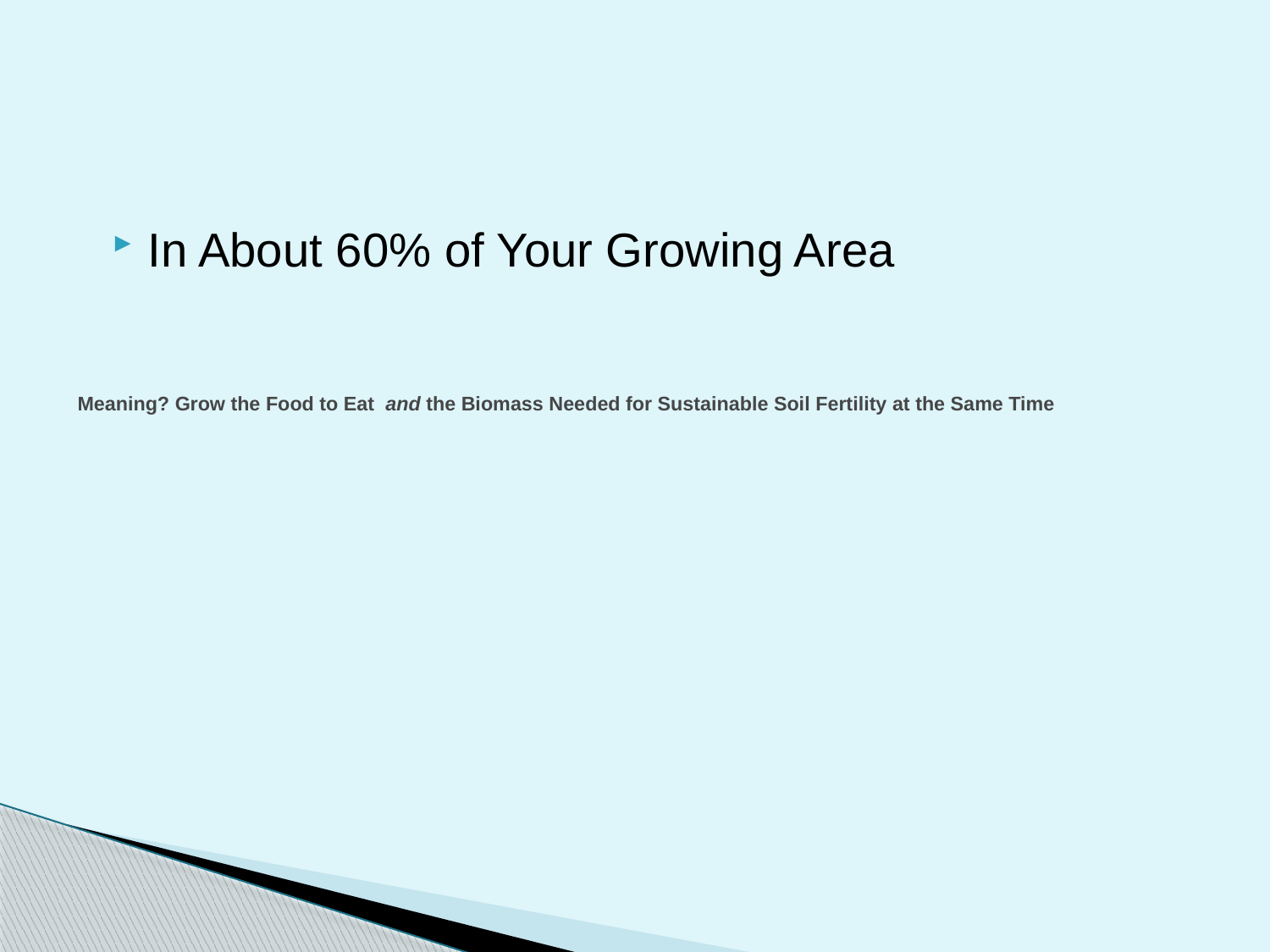

In About 60% of Your Growing Area
# Meaning? Grow the Food to Eat  and the Biomass Needed for Sustainable Soil Fertility at the Same Time